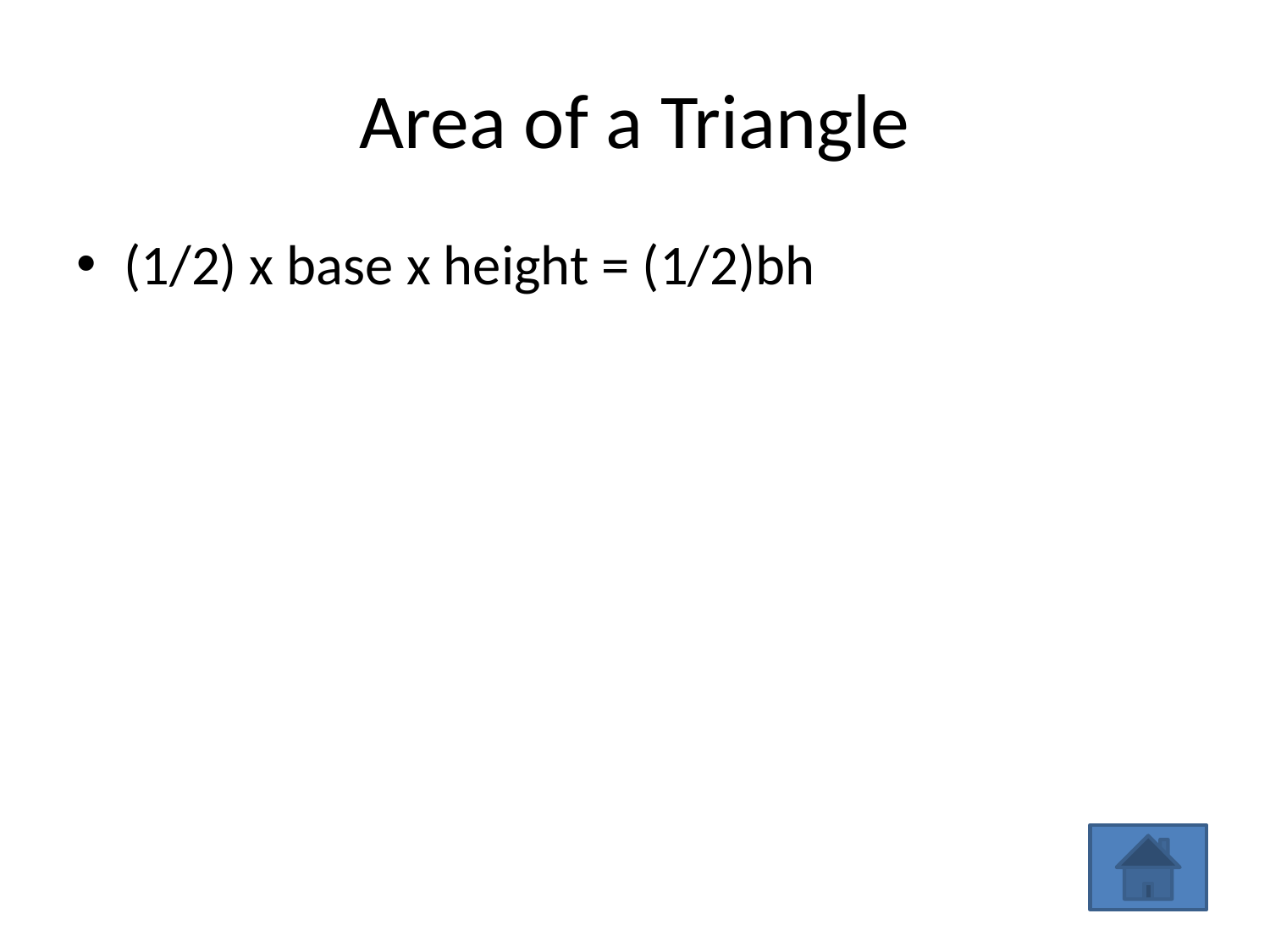

# Area of a Triangle
(1/2) x base x height = (1/2)bh